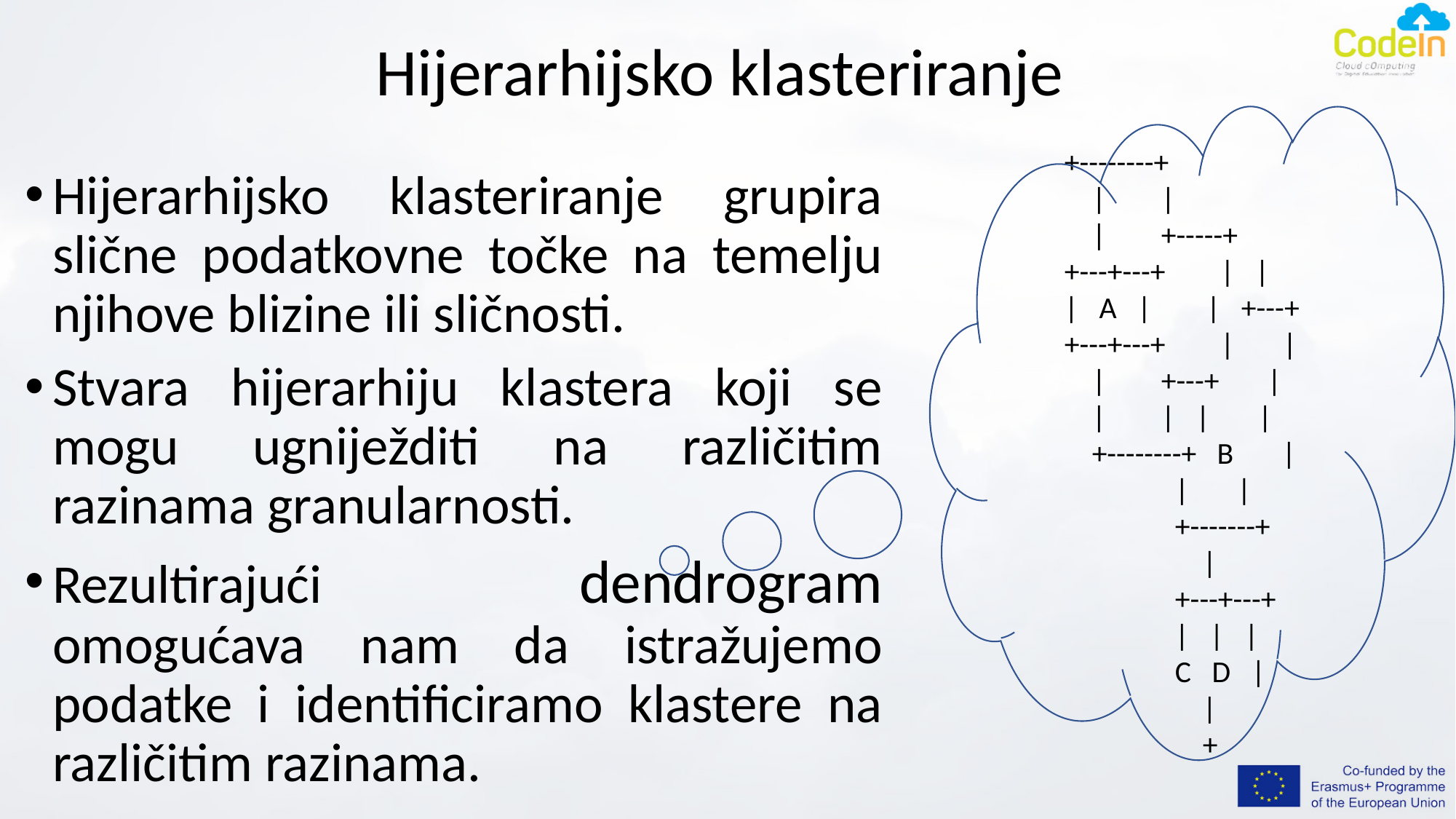

# Hijerarhijsko klasteriranje

+--------+
    |        |
    |        +-----+
+---+---+        |   |
|   A   |        |   +---+
+---+---+        |       |
    |        +---+       |
    |        |   |       |
    +--------+   B       |
                |       |
                +-------+
                    |
                +---+---+
                |   |   |
                C   D   |
                    |
                    +
Hijerarhijsko klasteriranje grupira slične podatkovne točke na temelju njihove blizine ili sličnosti.
Stvara hijerarhiju klastera koji se mogu ugniježditi na različitim razinama granularnosti.
Rezultirajući dendrogram omogućava nam da istražujemo podatke i identificiramo klastere na različitim razinama.